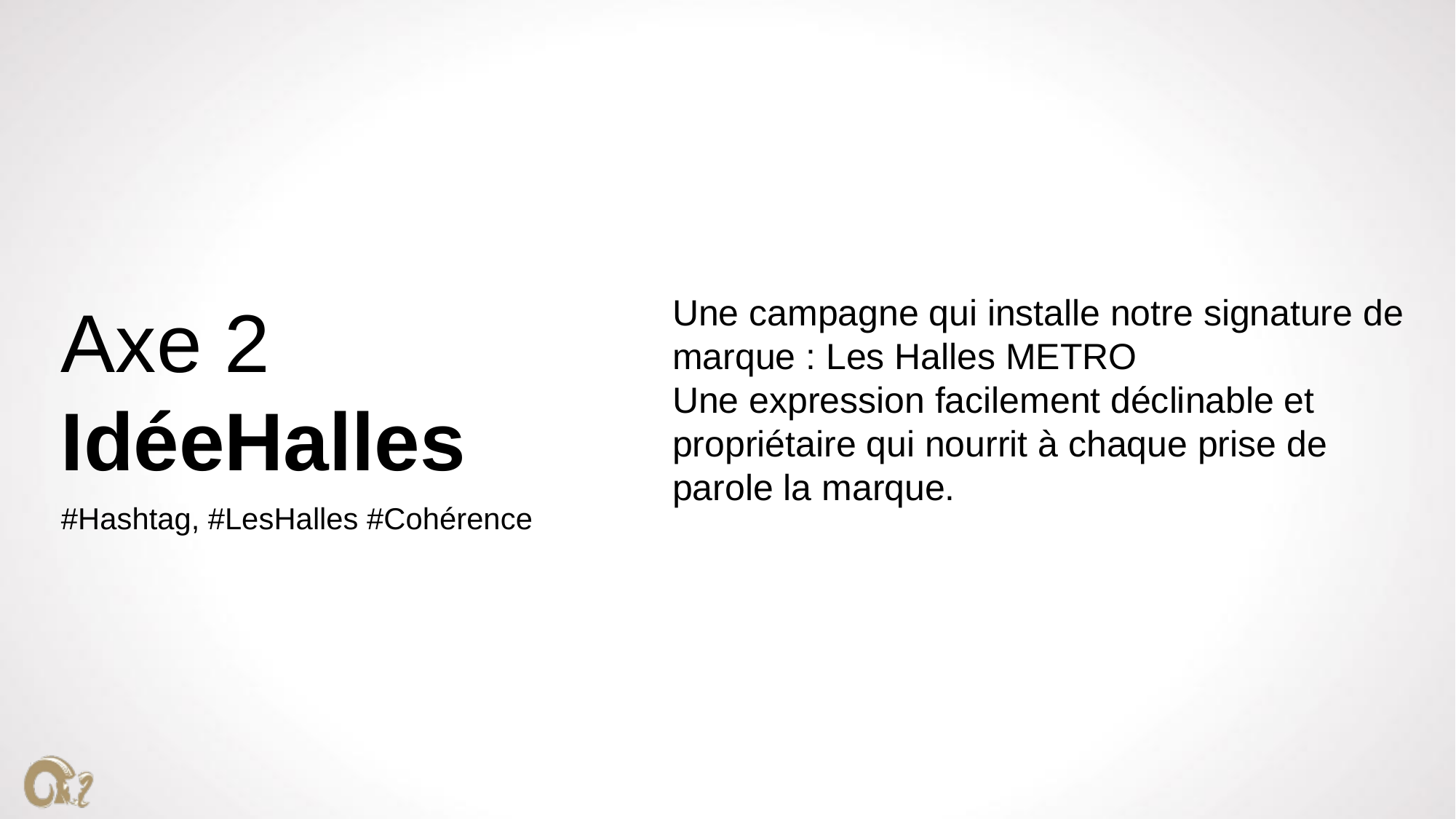

Une campagne qui installe notre signature de marque : Les Halles METRO
Une expression facilement déclinable et propriétaire qui nourrit à chaque prise de parole la marque.

Axe 2
IdéeHalles
#Hashtag, #LesHalles #Cohérence